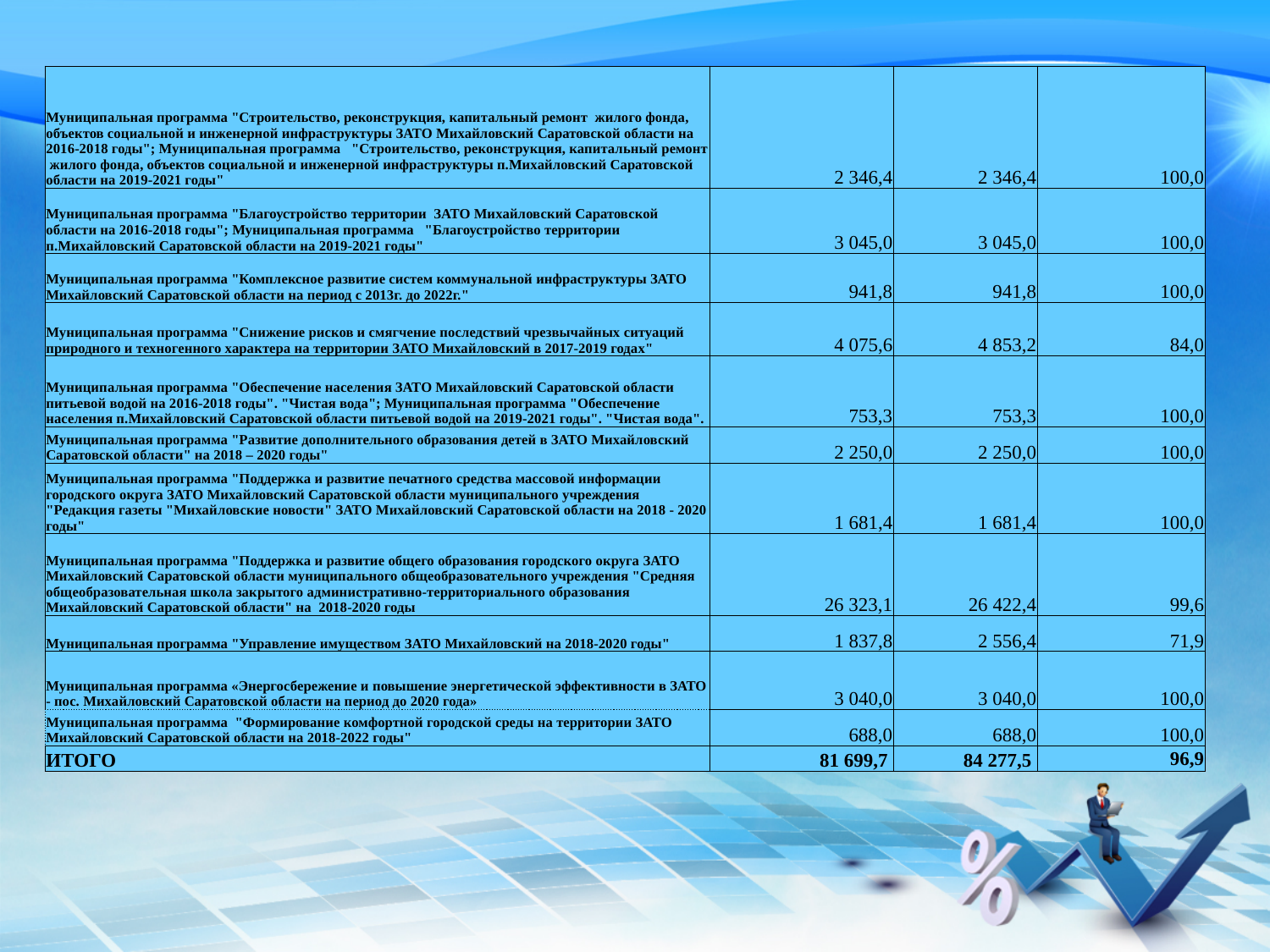

| Муниципальная программа "Строительство, реконструкция, капитальный ремонт жилого фонда, объектов социальной и инженерной инфраструктуры ЗАТО Михайловский Саратовской области на 2016-2018 годы"; Муниципальная программа "Строительство, реконструкция, капитальный ремонт жилого фонда, объектов социальной и инженерной инфраструктуры п.Михайловский Саратовской области на 2019-2021 годы" | 2 346,4 | 2 346,4 | 100,0 |
| --- | --- | --- | --- |
| Муниципальная программа "Благоустройство территории ЗАТО Михайловский Саратовской области на 2016-2018 годы"; Муниципальная программа "Благоустройство территории п.Михайловский Саратовской области на 2019-2021 годы" | 3 045,0 | 3 045,0 | 100,0 |
| Муниципальная программа "Комплексное развитие систем коммунальной инфраструктуры ЗАТО Михайловский Саратовской области на период с 2013г. до 2022г." | 941,8 | 941,8 | 100,0 |
| Муниципальная программа "Снижение рисков и смягчение последствий чрезвычайных ситуаций природного и техногенного характера на территории ЗАТО Михайловский в 2017-2019 годах" | 4 075,6 | 4 853,2 | 84,0 |
| Муниципальная программа "Обеспечение населения ЗАТО Михайловский Саратовской области питьевой водой на 2016-2018 годы". "Чистая вода"; Муниципальная программа "Обеспечение населения п.Михайловский Саратовской области питьевой водой на 2019-2021 годы". "Чистая вода". | 753,3 | 753,3 | 100,0 |
| Муниципальная программа "Развитие дополнительного образования детей в ЗАТО Михайловский Саратовской области" на 2018 – 2020 годы" | 2 250,0 | 2 250,0 | 100,0 |
| Муниципальная программа "Поддержка и развитие печатного средства массовой информации городского округа ЗАТО Михайловский Саратовской области муниципального учреждения "Редакция газеты "Михайловские новости" ЗАТО Михайловский Саратовской области на 2018 - 2020 годы" | 1 681,4 | 1 681,4 | 100,0 |
| Муниципальная программа "Поддержка и развитие общего образования городского округа ЗАТО Михайловский Саратовской области муниципального общеобразовательного учреждения "Средняя общеобразовательная школа закрытого административно-территориального образования Михайловский Саратовской области" на 2018-2020 годы | 26 323,1 | 26 422,4 | 99,6 |
| Муниципальная программа "Управление имуществом ЗАТО Михайловский на 2018-2020 годы" | 1 837,8 | 2 556,4 | 71,9 |
| Муниципальная программа «Энергосбережение и повышение энергетической эффективности в ЗАТО - пос. Михайловский Саратовской области на период до 2020 года» | 3 040,0 | 3 040,0 | 100,0 |
| Муниципальная программа "Формирование комфортной городской среды на территории ЗАТО Михайловский Саратовской области на 2018-2022 годы" | 688,0 | 688,0 | 100,0 |
| ИТОГО | 81 699,7 | 84 277,5 | 96,9 |